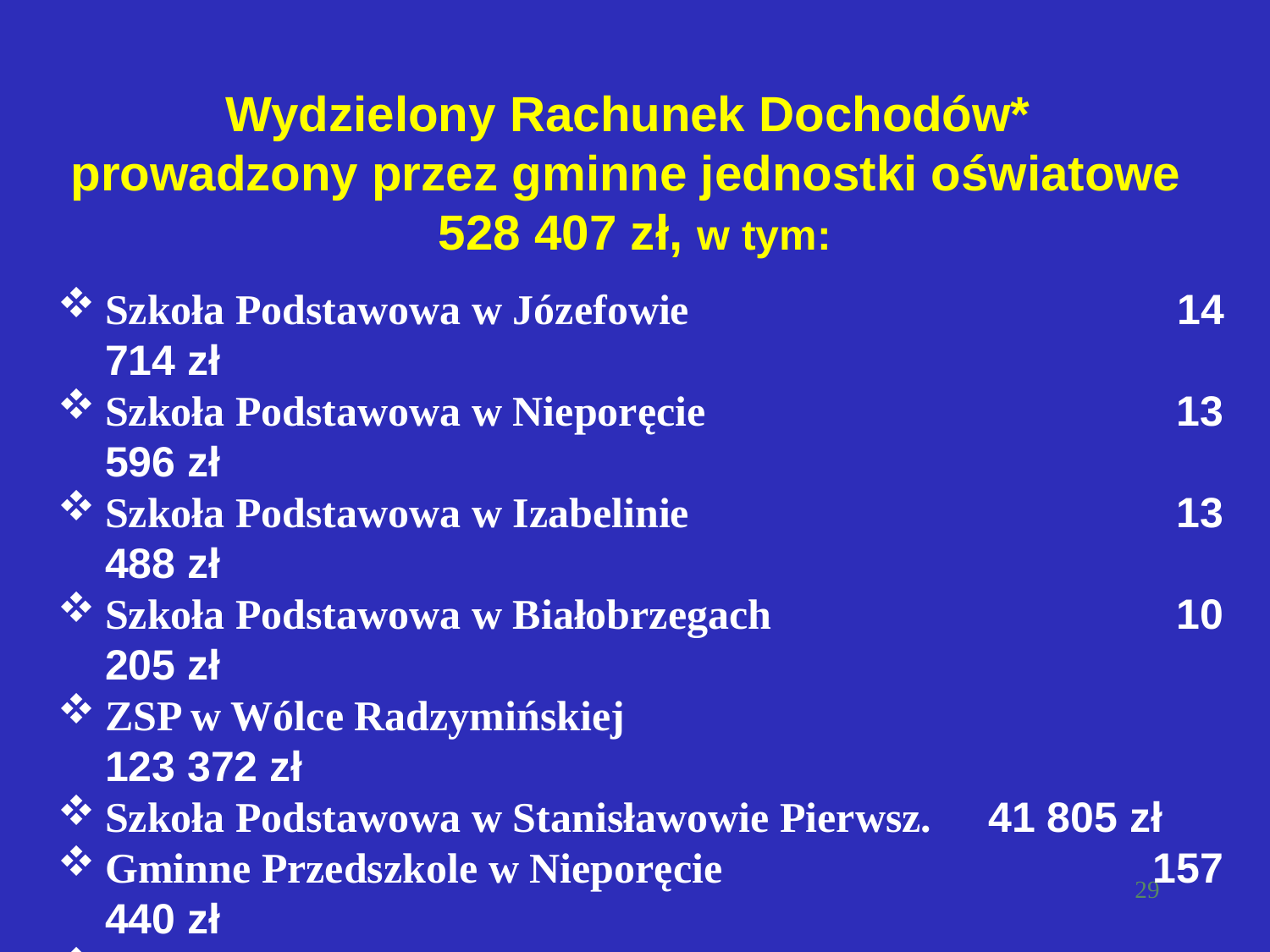

Wydzielony Rachunek Dochodów*
prowadzony przez gminne jednostki oświatowe
528 407 zł, w tym:
Szkoła Podstawowa w Józefowie				     14 714 zł
Szkoła Podstawowa w Nieporęcie				     13 596 zł
Szkoła Podstawowa w Izabelinie				     13 488 zł
Szkoła Podstawowa w Białobrzegach			     10 205 zł
ZSP w Wólce Radzymińskiej					   123 372 zł
Szkoła Podstawowa w Stanisławowie Pierwsz.     41 805 zł
Gminne Przedszkole w Nieporęcie				   157 440 zł
Gminne Przedszkole w Zegrzu Południowym	     67 835 zł
Gminne Przedszkole w Białobrzegach			     85 952 zł

*Wykonanie uchwały Nr XLVI/81/2017 w sprawie gromadzenia dochodów na wydzielonym rachunku przez jednostki budżetowe prowadzące działalność
określoną w ustawie z dnia 14.12.2016 r. – Prawo oświatowe.
29